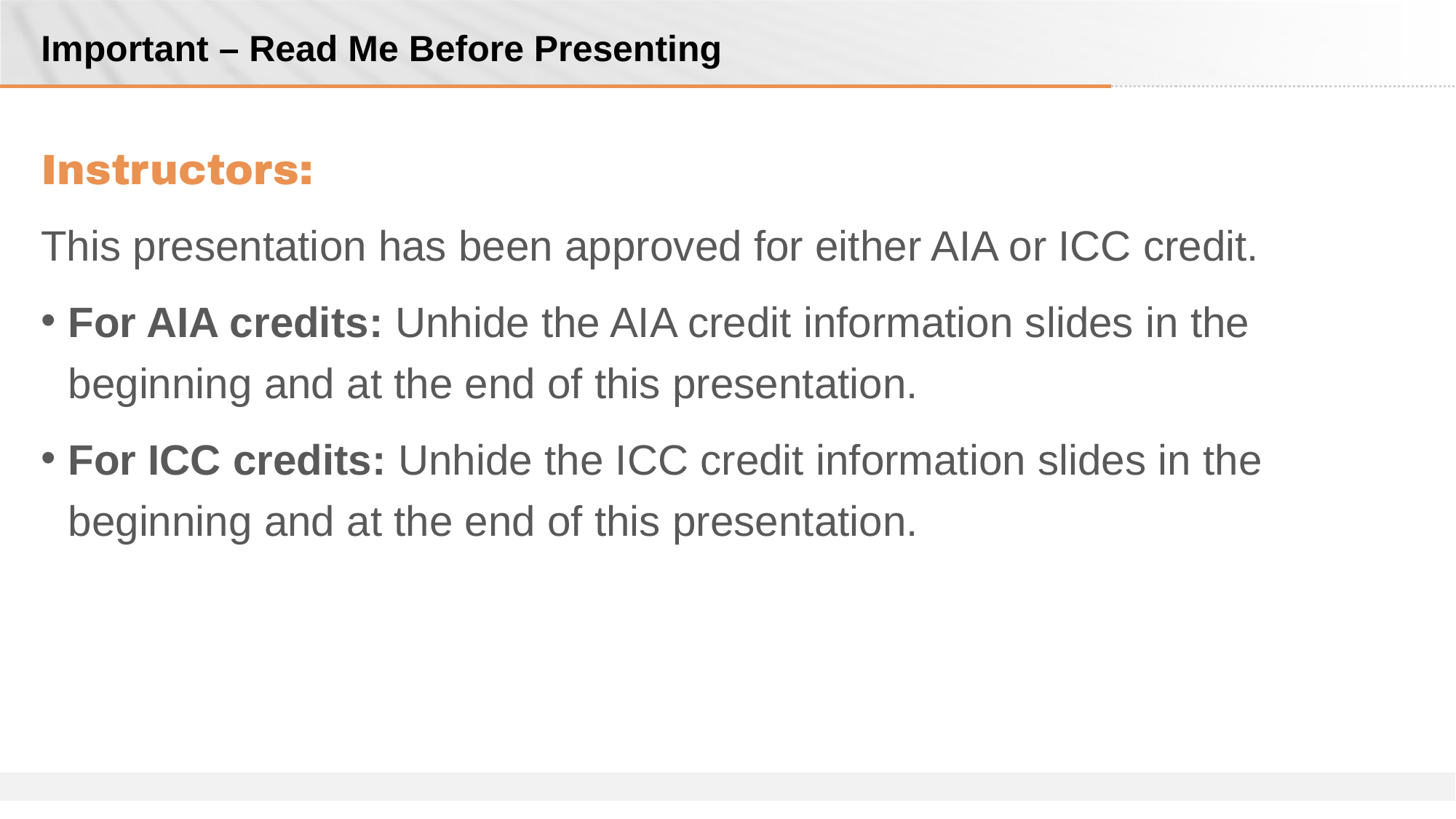

# Important – Read Me Before Presenting
Instructors:
This presentation has been approved for either AIA or ICC credit.
For AIA credits: Unhide the AIA credit information slides in the beginning and at the end of this presentation.
For ICC credits: Unhide the ICC credit information slides in the beginning and at the end of this presentation.